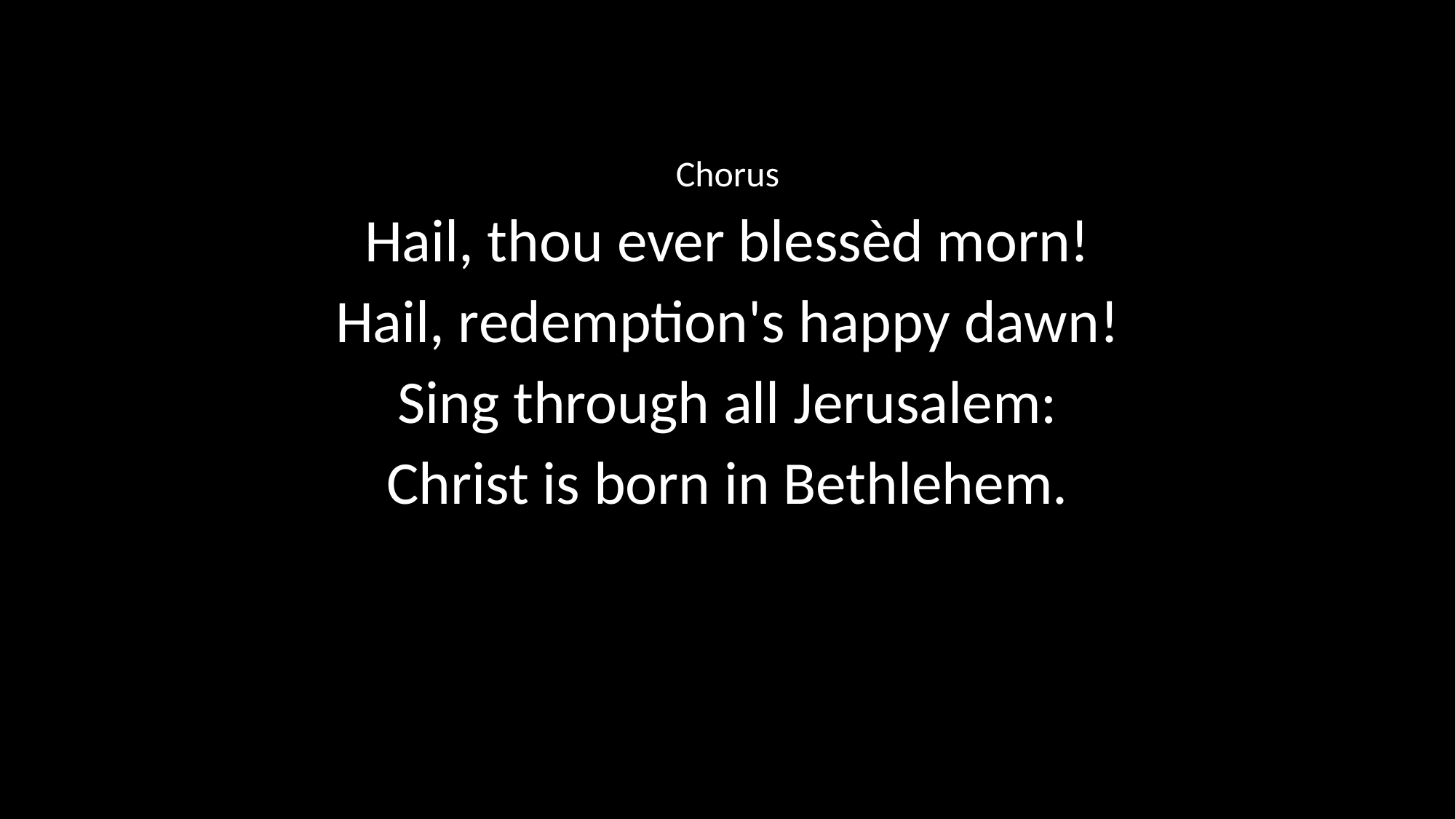

Chorus
Hail, thou ever blessèd morn!
Hail, redemption's happy dawn!
Sing through all Jerusalem:
Christ is born in Bethlehem.